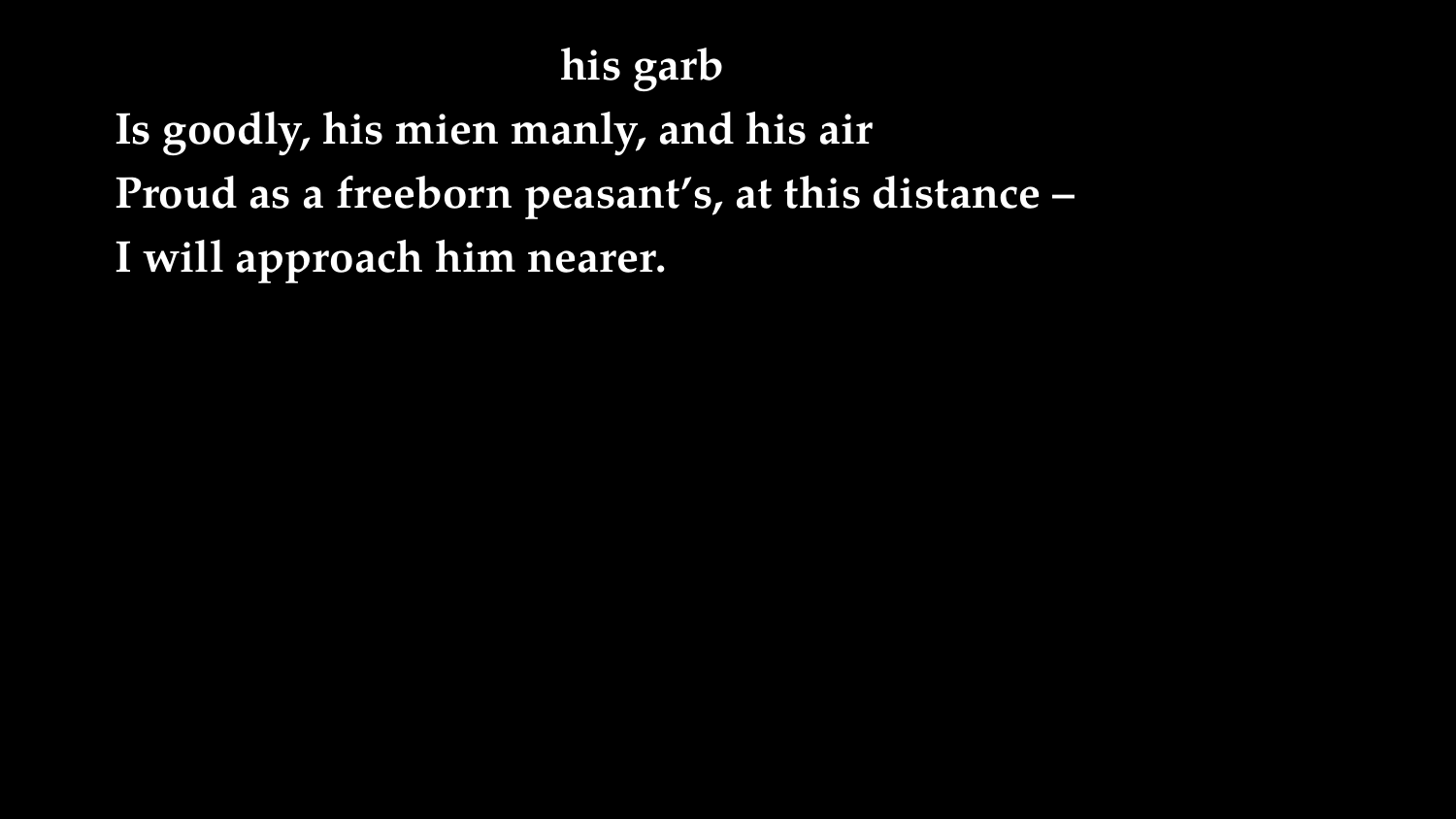

# his garb Is goodly, his mien manly, and his air Proud as a freeborn peasant’s, at this distance – I will approach him nearer.